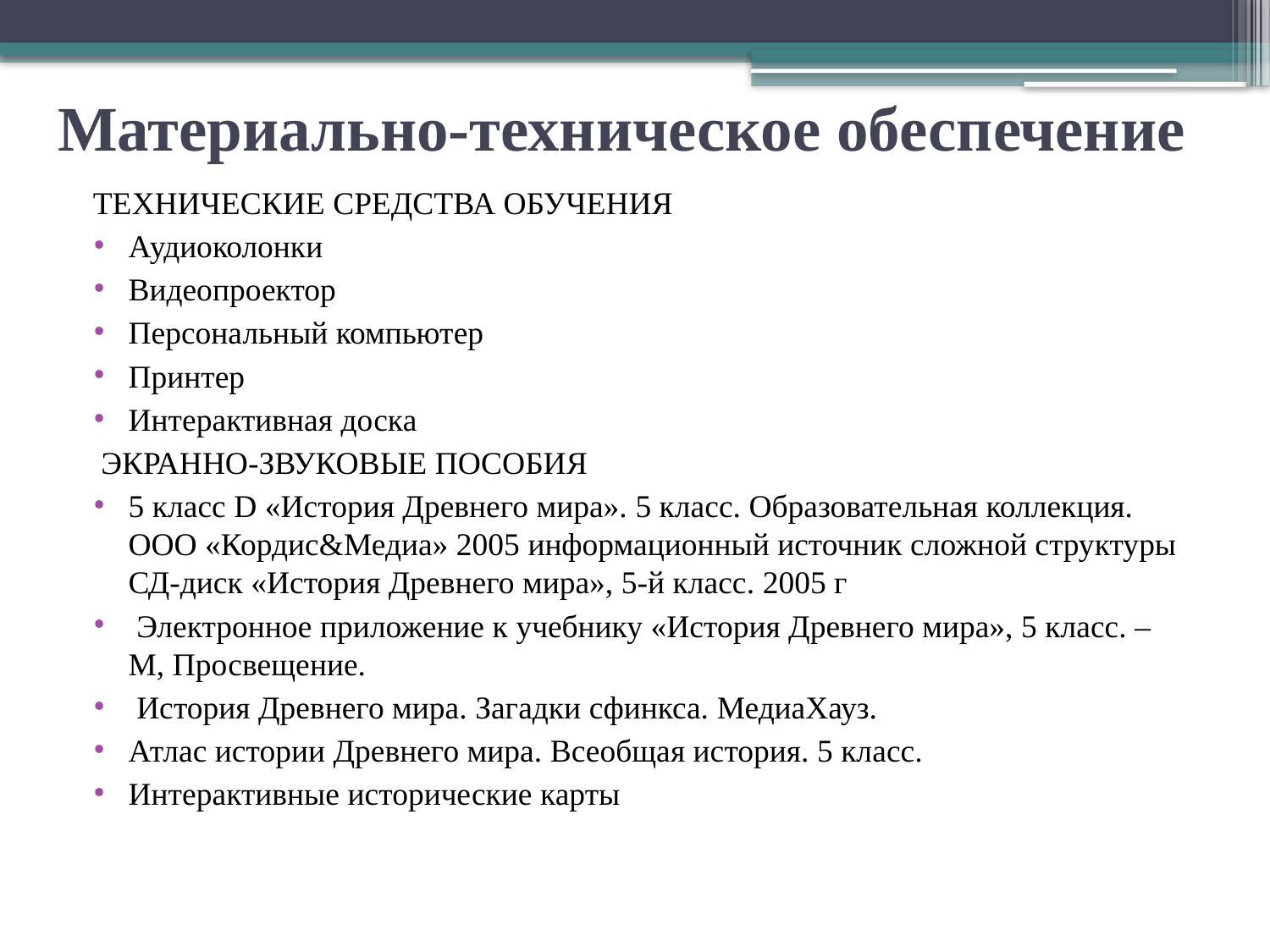

# Материально-техническое обеспечение
ТЕХНИЧЕСКИЕ СРЕДСТВА ОБУЧЕНИЯ
Аудиоколонки
Видеопроектор
Персональный компьютер
Принтер
Интерактивная доска
 ЭКРАННО-ЗВУКОВЫЕ ПОСОБИЯ
5 класс D «История Древнего мира». 5 класс. Образовательная коллекция. ООО «Кордис&Медиа» 2005 информационный источник сложной структуры СД-диск «История Древнего мира», 5-й класс. 2005 г
 Электронное приложение к учебнику «История Древнего мира», 5 класс. – М, Просвещение.
 История Древнего мира. Загадки сфинкса. МедиаХауз.
Атлас истории Древнего мира. Всеобщая история. 5 класс.
Интерактивные исторические карты